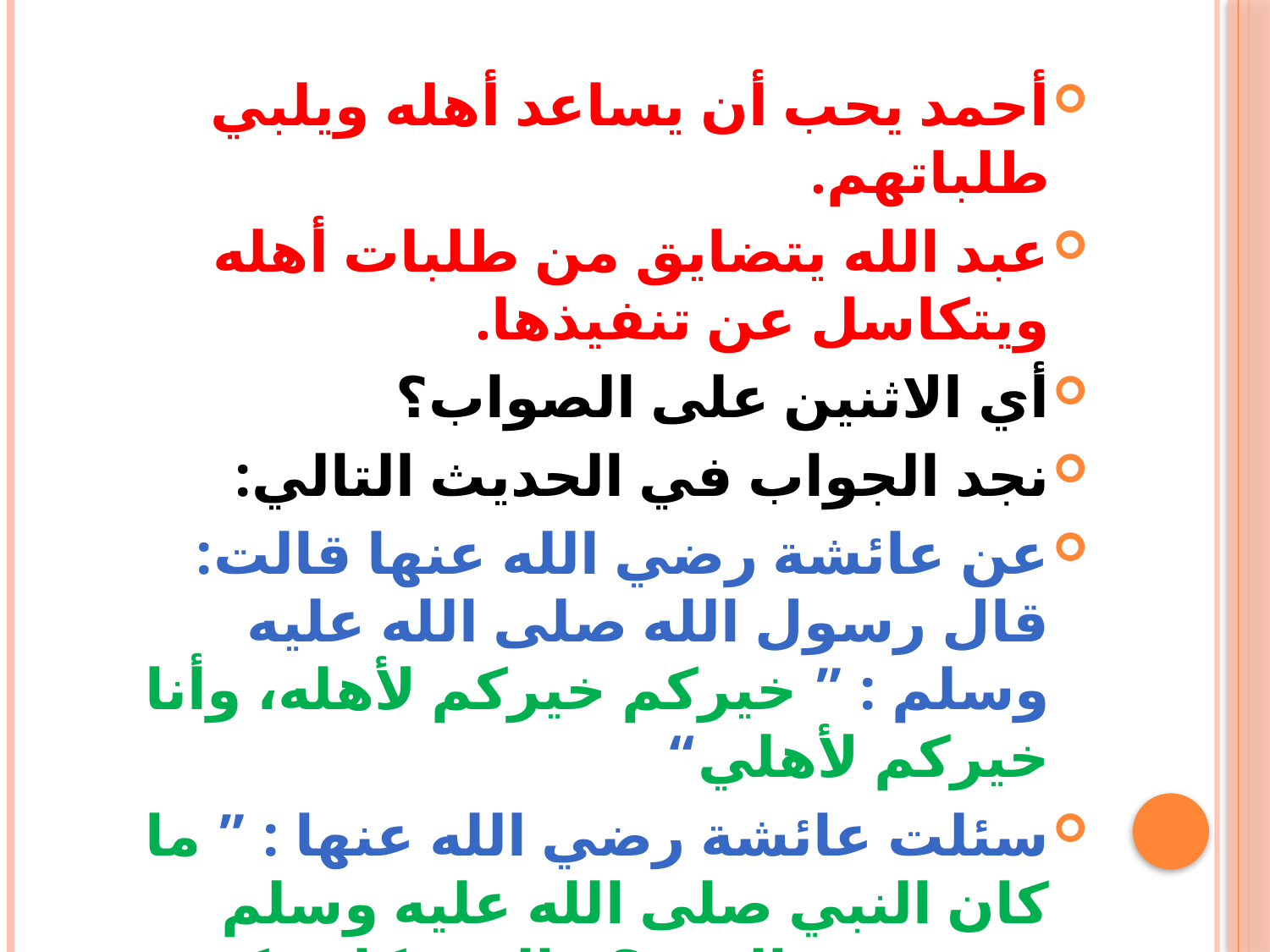

أحمد يحب أن يساعد أهله ويلبي طلباتهم.
عبد الله يتضايق من طلبات أهله ويتكاسل عن تنفيذها.
أي الاثنين على الصواب؟
نجد الجواب في الحديث التالي:
عن عائشة رضي الله عنها قالت: قال رسول الله صلى الله عليه وسلم : ” خيركم خيركم لأهله، وأنا خيركم لأهلي“
سئلت عائشة رضي الله عنها : ” ما كان النبي صلى الله عليه وسلم يصنع في البيت؟ قالت : كان يكون في مهنة أهله، فإذا سمع الأذان خرج“.